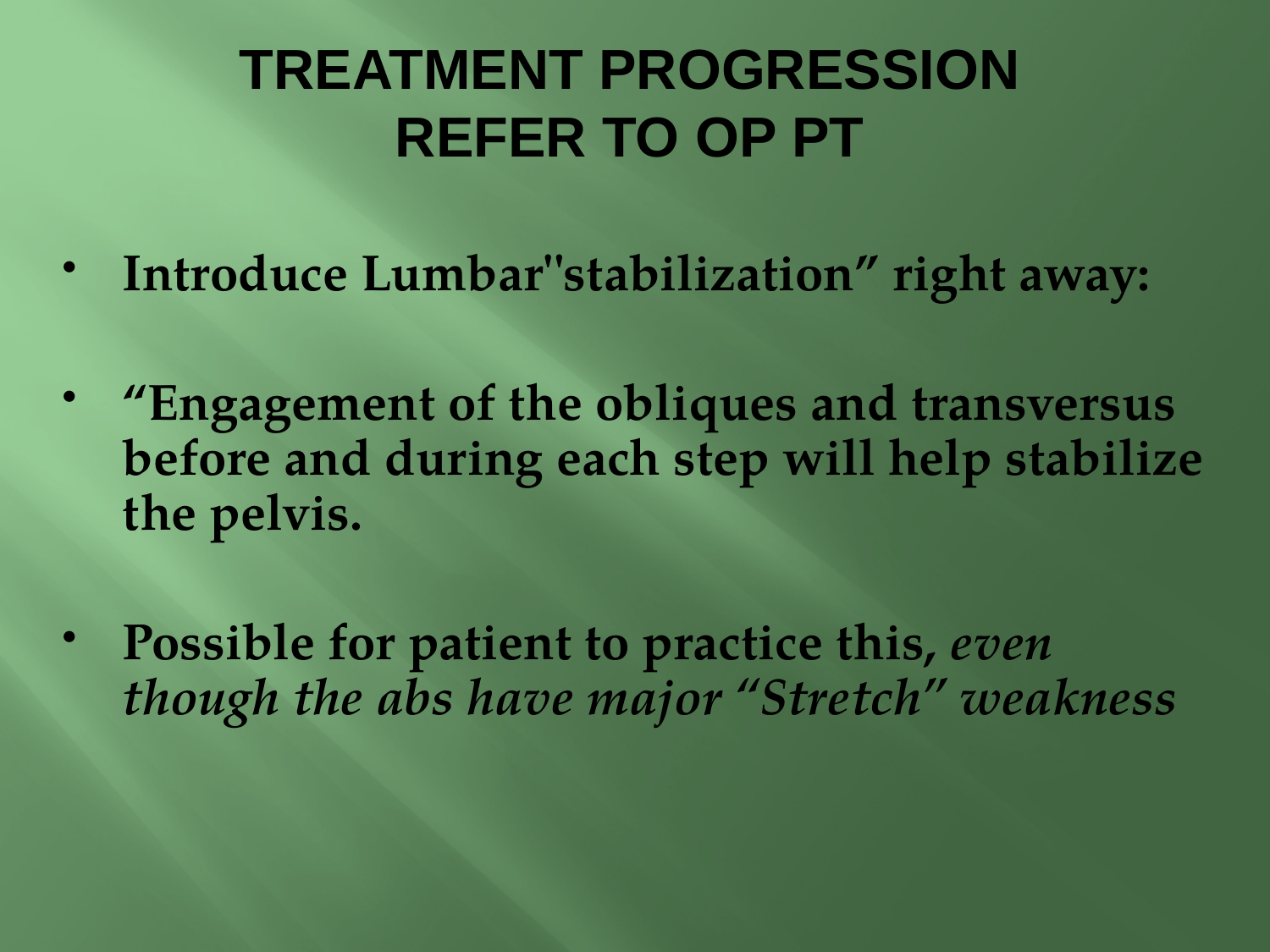

# TREATMENT PROGRESSION REFER TO OP PT

Introduce Lumbar"stabilization” right away:

“Engagement of the obliques and transversus before and during each step will help stabilize the pelvis.

Possible for patient to practice this, even though the abs have major “Stretch” weakness